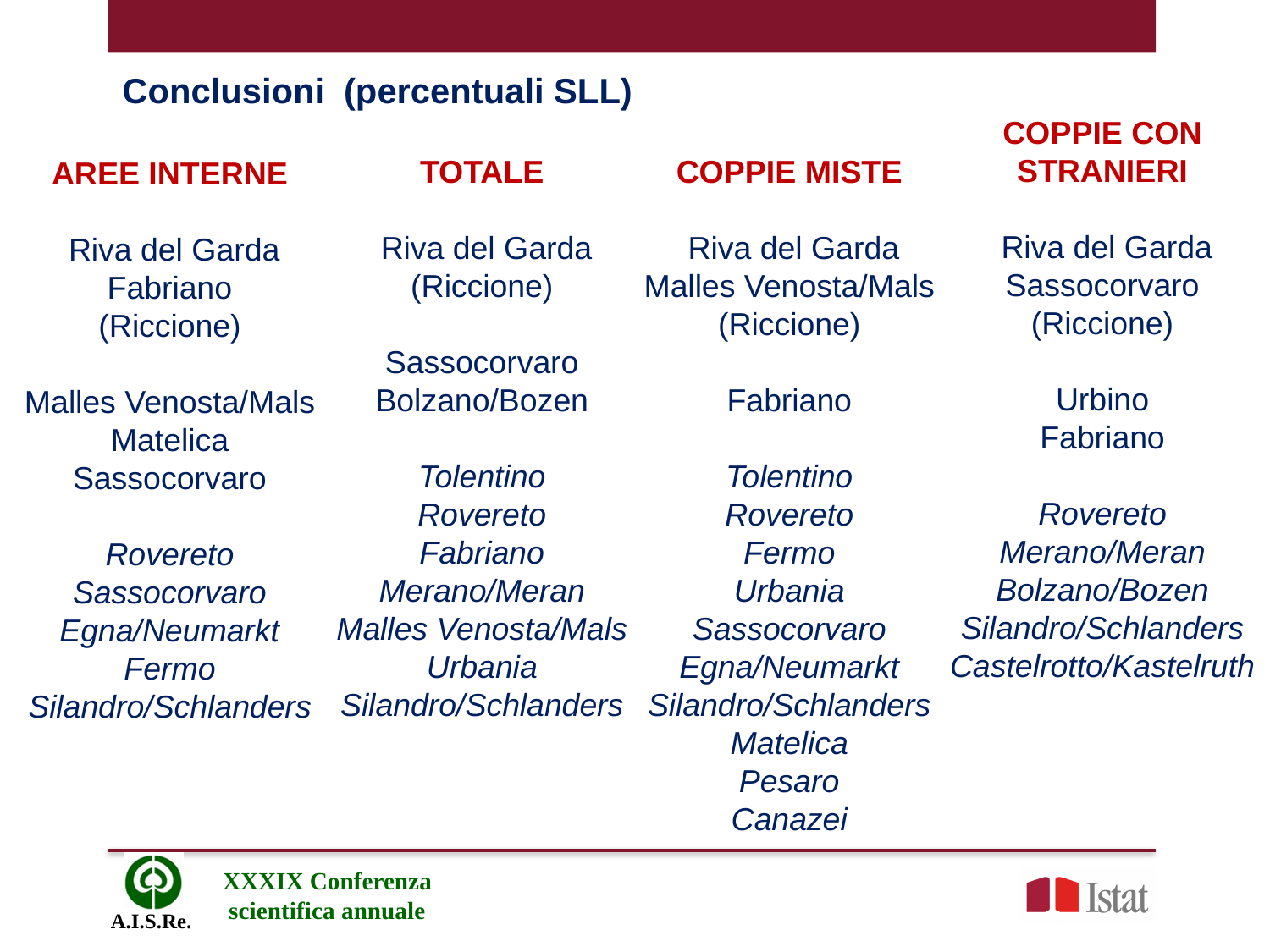

Conclusioni  (percentuali SLL)
COPPIE CON STRANIERI

 Riva del Garda
Sassocorvaro
(Riccione)

Urbino
Fabriano

Rovereto
Merano/Meran
Bolzano/Bozen
Silandro/Schlanders
Castelrotto/Kastelruth

TOTALE

 Riva del Garda
(Riccione)

Sassocorvaro
Bolzano/Bozen

Tolentino
Rovereto
Fabriano
Merano/Meran
Malles Venosta/Mals
Urbania
Silandro/Schlanders
COPPIE MISTE

 Riva del Garda
Malles Venosta/Mals
(Riccione)

Fabriano

Tolentino
Rovereto
Fermo
Urbania
Sassocorvaro
Egna/Neumarkt
Silandro/Schlanders
Matelica
Pesaro
Canazei
AREE INTERNE

 Riva del Garda
Fabriano
(Riccione)

Malles Venosta/Mals
Matelica
Sassocorvaro

Rovereto
Sassocorvaro
Egna/Neumarkt
Fermo
Silandro/Schlanders